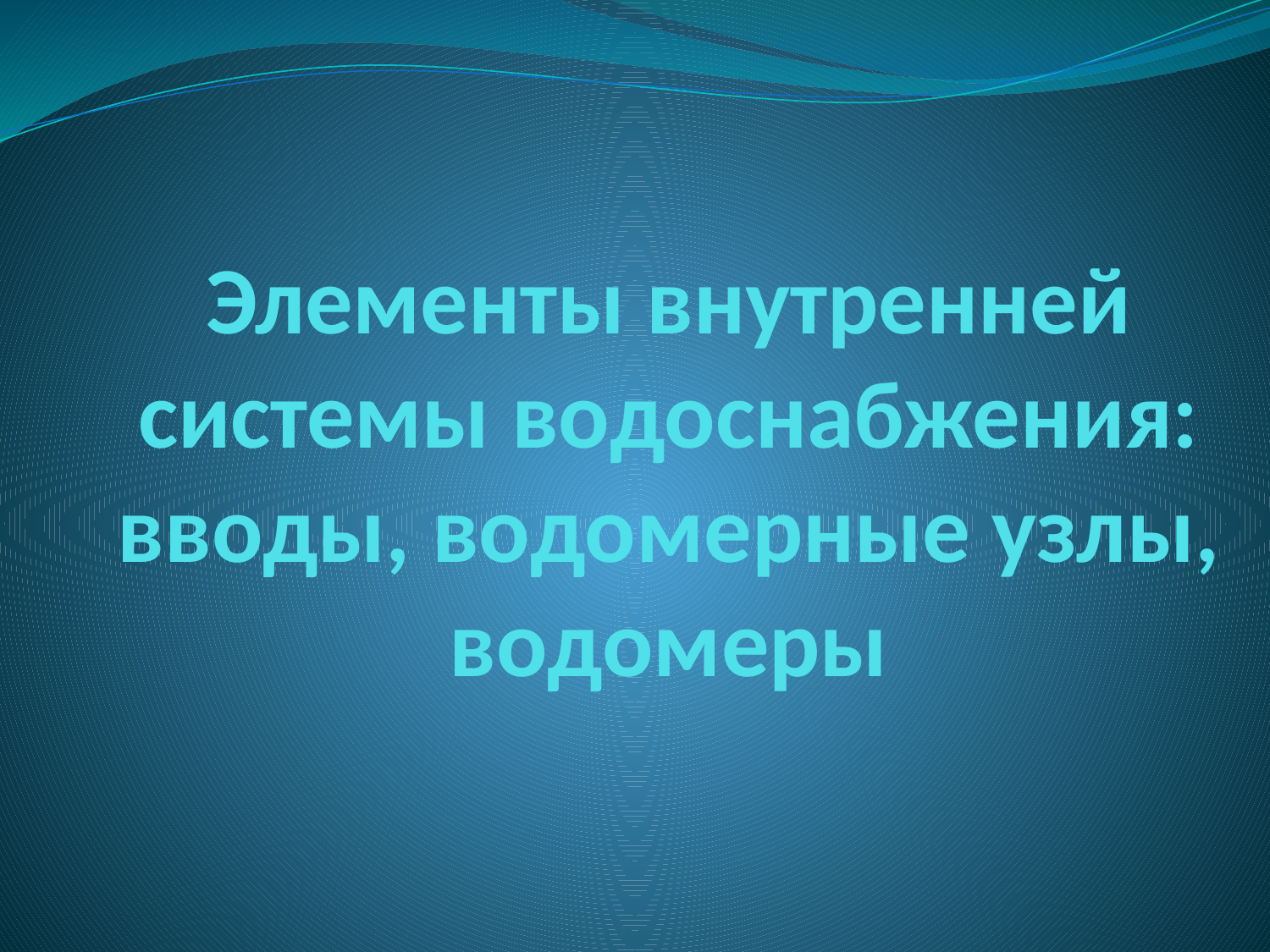

# Элементы внутренней системы водоснабжения: вводы, водомерные узлы, водомеры